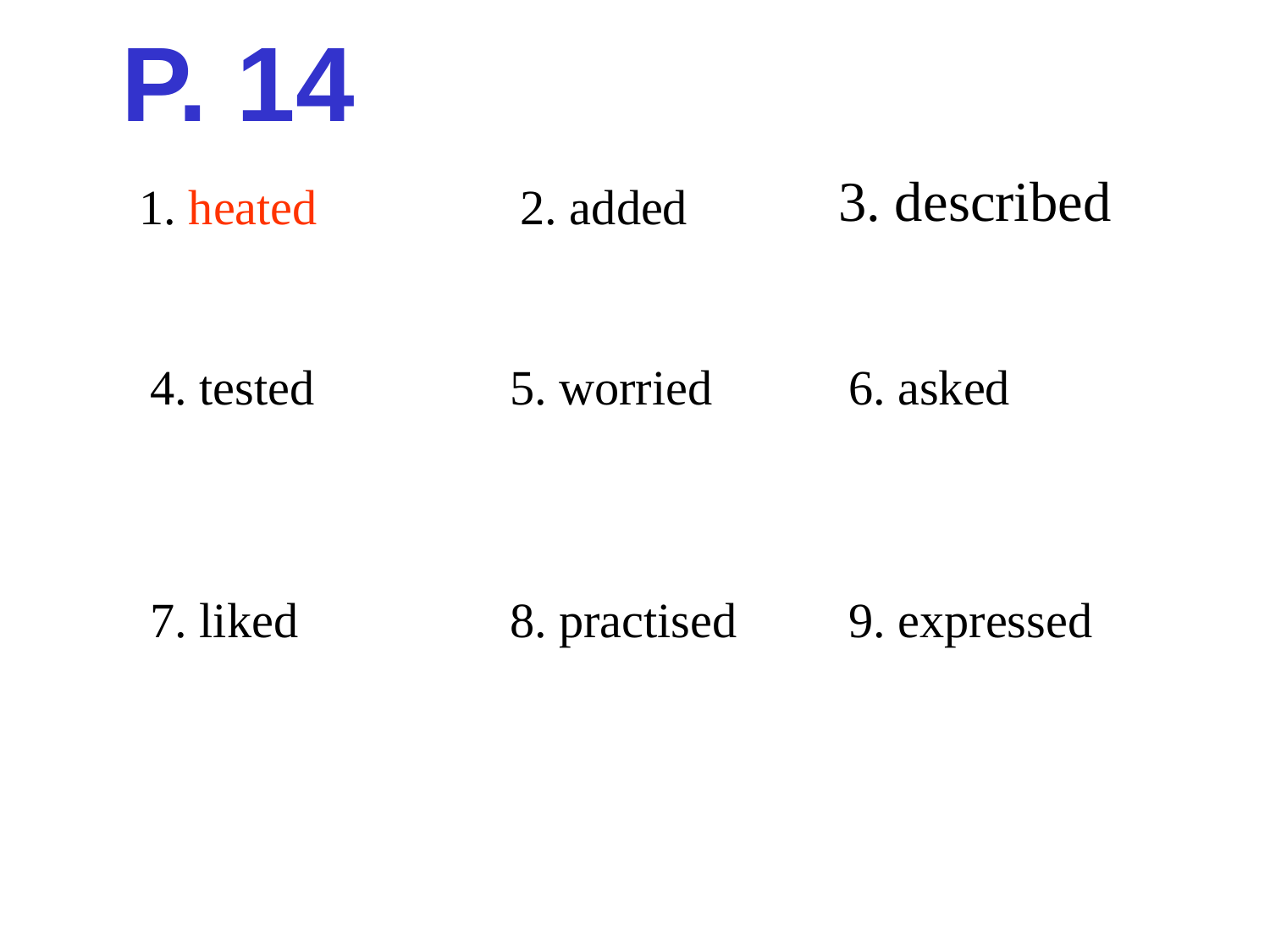

# P. 14
3. described
1. heated
2. added
4. tested
5. worried
6. asked
7. liked
8. practised
9. expressed